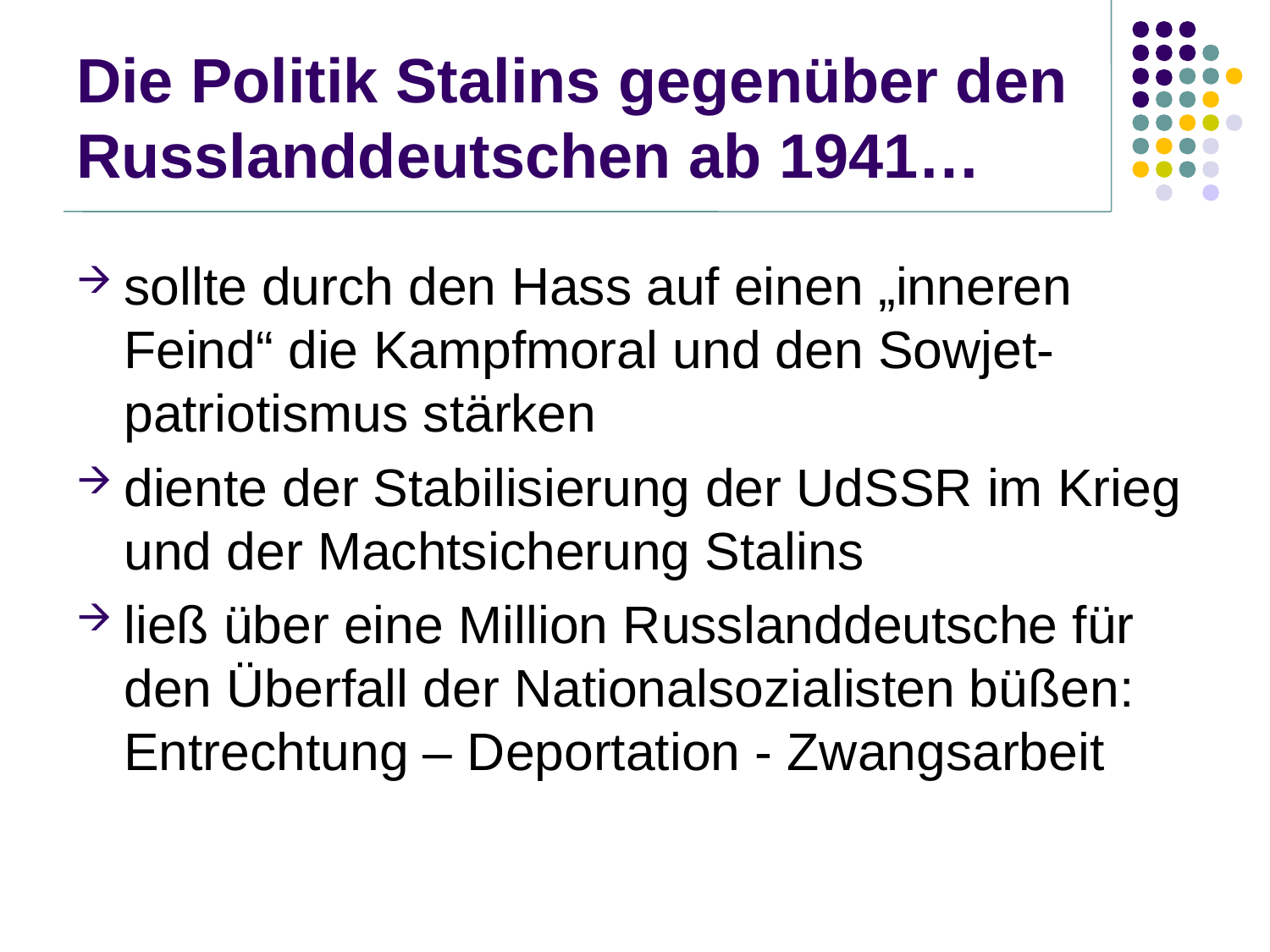

# Die Politik Stalins gegenüber den Russlanddeutschen ab 1941…
sollte durch den Hass auf einen „inneren Feind“ die Kampfmoral und den Sowjet-patriotismus stärken
diente der Stabilisierung der UdSSR im Krieg und der Machtsicherung Stalins
ließ über eine Million Russlanddeutsche für den Überfall der Nationalsozialisten büßen: Entrechtung – Deportation - Zwangsarbeit